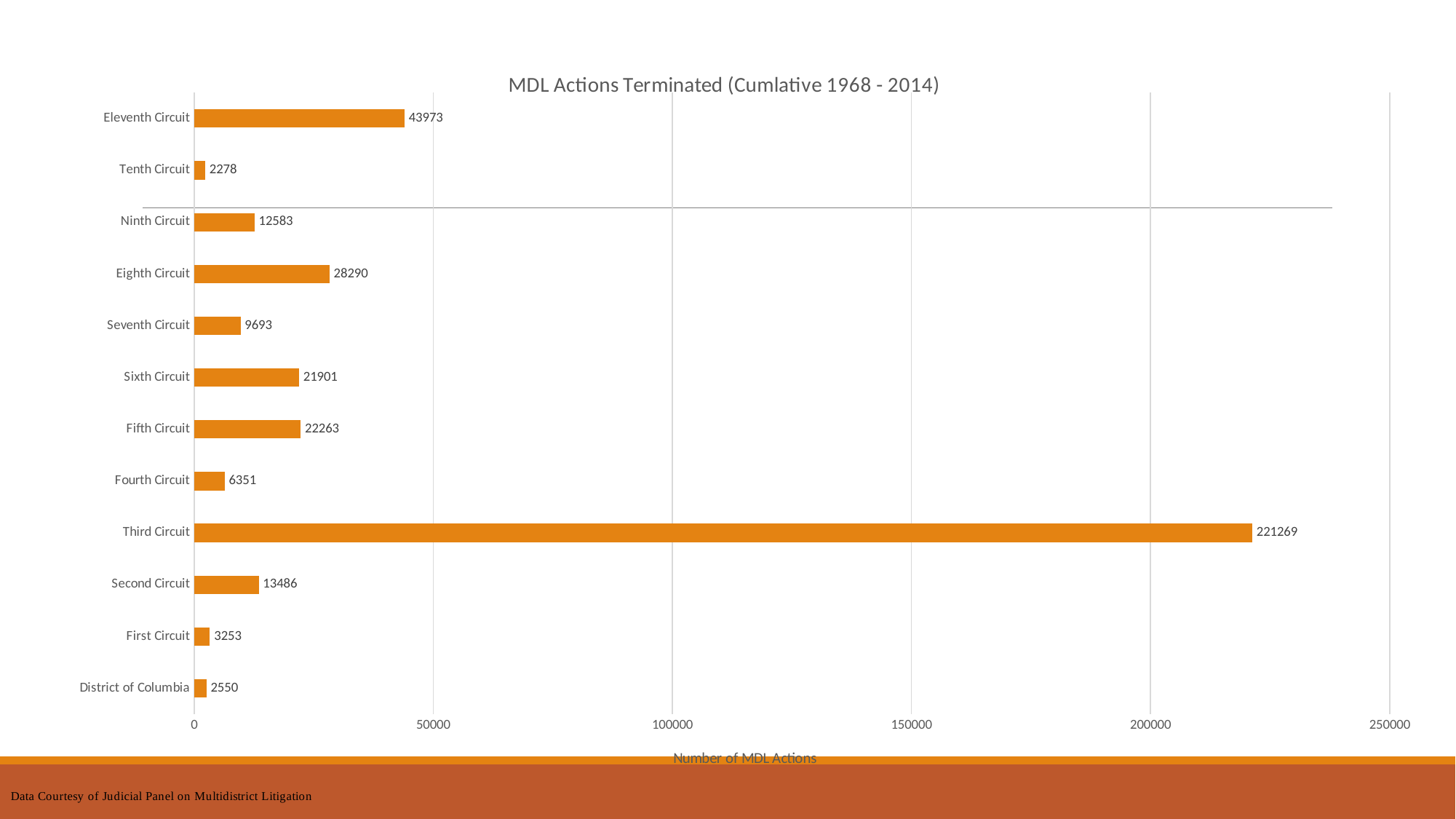

### Chart: MDL Actions Terminated (Cumlative 1968 - 2014)

| Category | MDL Terminated (Cumlative 1968 - 2014) |
|---|---|
| District of Columbia | 2550.0 |
| First Circuit | 3253.0 |
| Second Circuit | 13486.0 |
| Third Circuit | 221269.0 |
| Fourth Circuit | 6351.0 |
| Fifth Circuit | 22263.0 |
| Sixth Circuit | 21901.0 |
| Seventh Circuit | 9693.0 |
| Eighth Circuit | 28290.0 |
| Ninth Circuit | 12583.0 |
| Tenth Circuit | 2278.0 |
| Eleventh Circuit | 43973.0 |